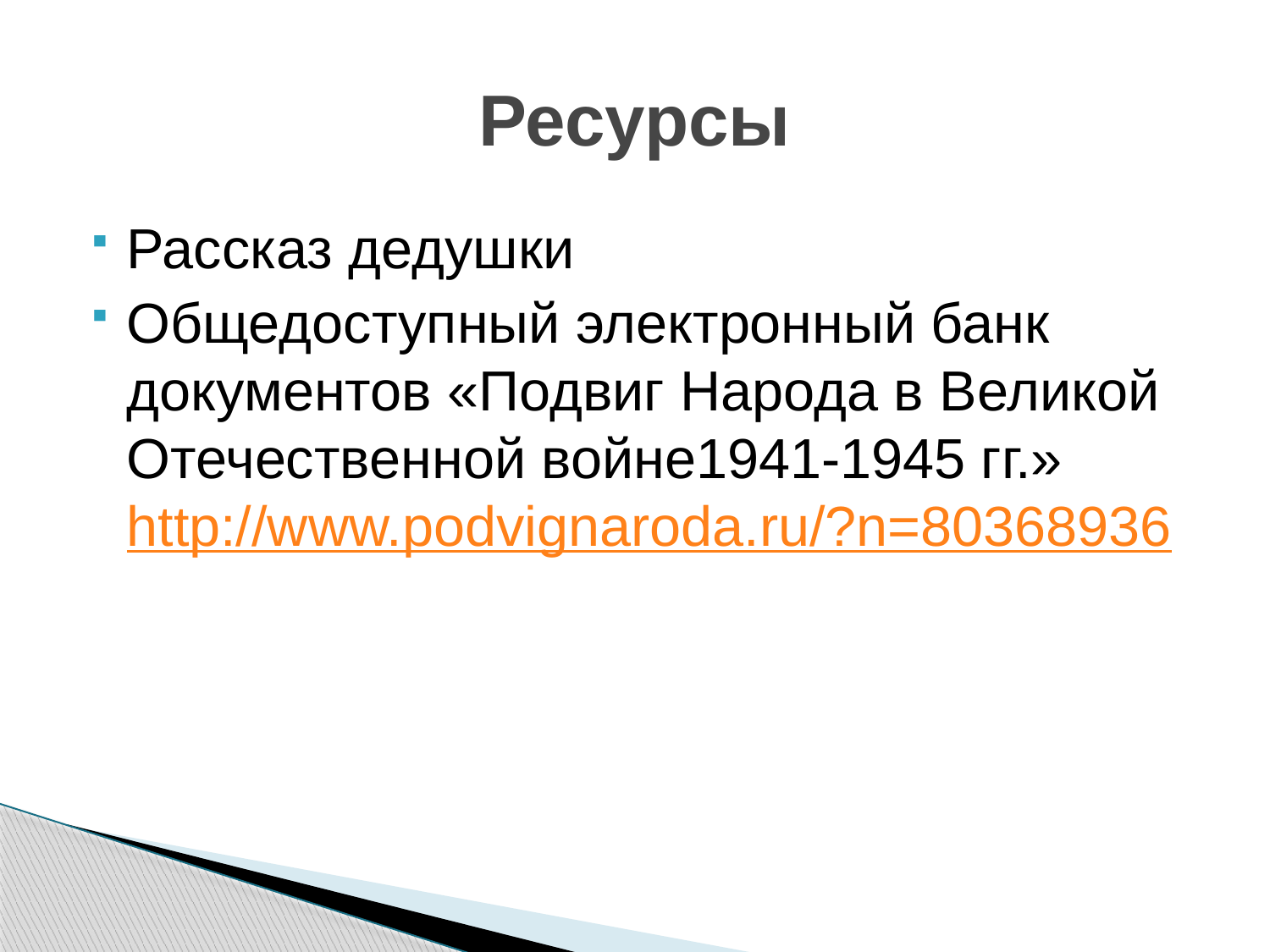

# Ресурсы
Рассказ дедушки
Общедоступный электронный банк документов «Подвиг Народа в Великой Отечественной войне1941-1945 гг.» http://www.podvignaroda.ru/?n=80368936